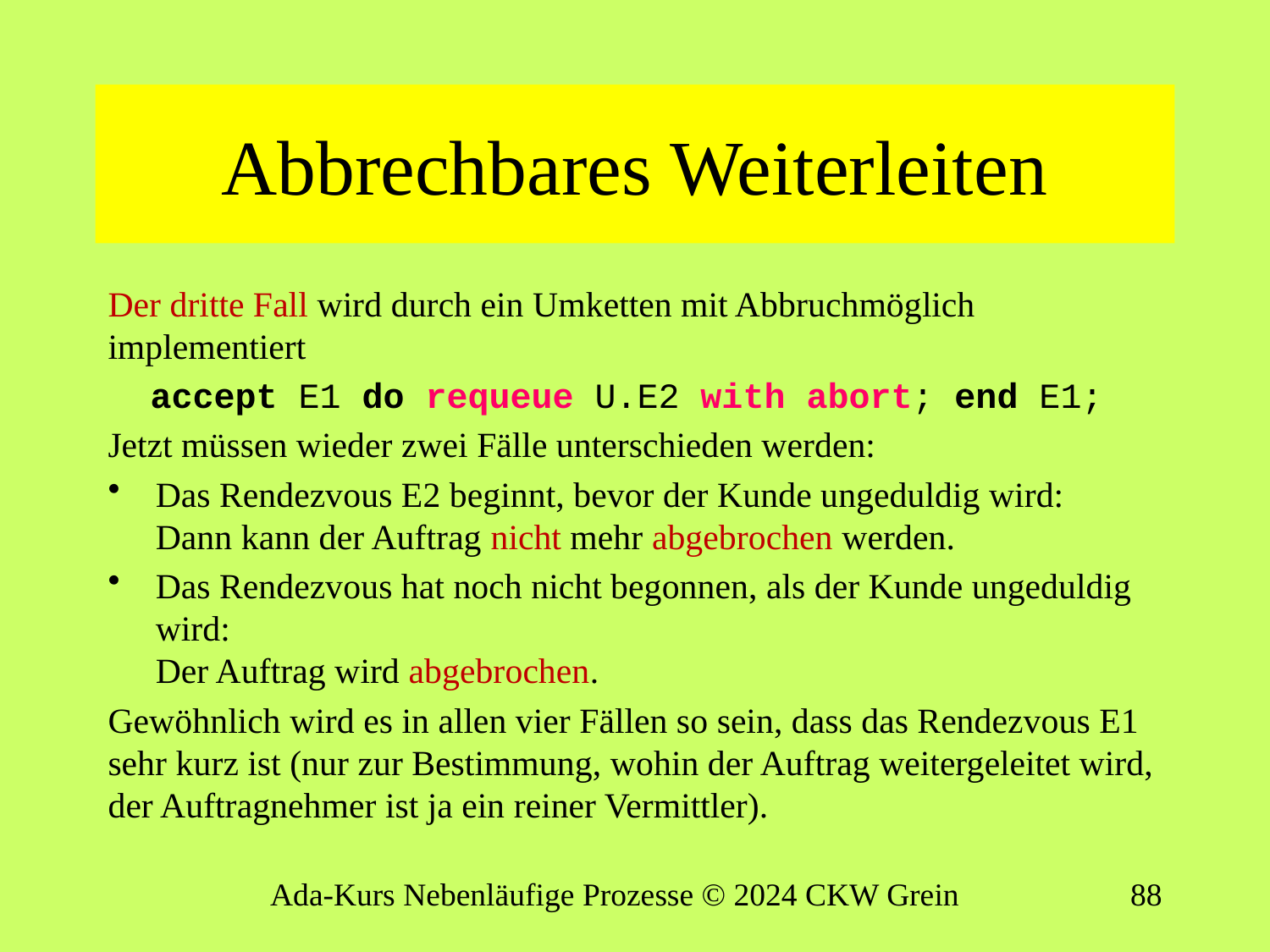

# Abbrechbares Weiterleiten
Der dritte Fall wird durch ein Umketten mit Abbruchmöglich implementiert
  accept E1 do requeue U.E2 with abort; end E1;
Jetzt müssen wieder zwei Fälle unterschieden werden:
Das Rendezvous E2 beginnt, bevor der Kunde ungeduldig wird:
Dann kann der Auftrag nicht mehr abgebrochen werden.
Das Rendezvous hat noch nicht begonnen, als der Kunde ungeduldig wird:
Der Auftrag wird abgebrochen.
Gewöhnlich wird es in allen vier Fällen so sein, dass das Rendezvous E1 sehr kurz ist (nur zur Bestimmung, wohin der Auftrag weitergeleitet wird, der Auftragnehmer ist ja ein reiner Vermittler).
Ada-Kurs Nebenläufige Prozesse © 2024 CKW Grein
88